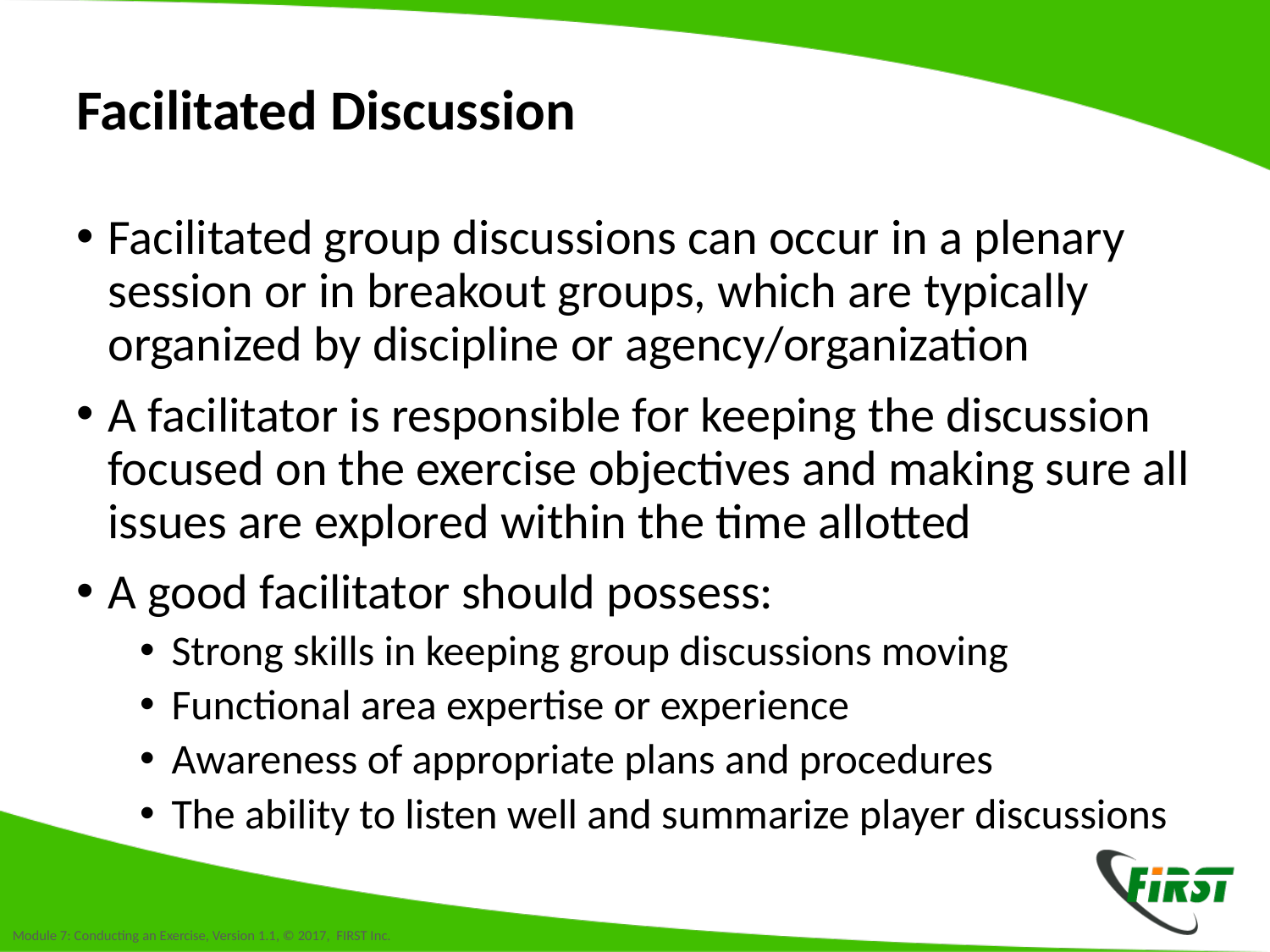

# Facilitated Discussion
Facilitated group discussions can occur in a plenary session or in breakout groups, which are typically organized by discipline or agency/organization
A facilitator is responsible for keeping the discussion focused on the exercise objectives and making sure all issues are explored within the time allotted
A good facilitator should possess:
Strong skills in keeping group discussions moving
Functional area expertise or experience
Awareness of appropriate plans and procedures
The ability to listen well and summarize player discussions